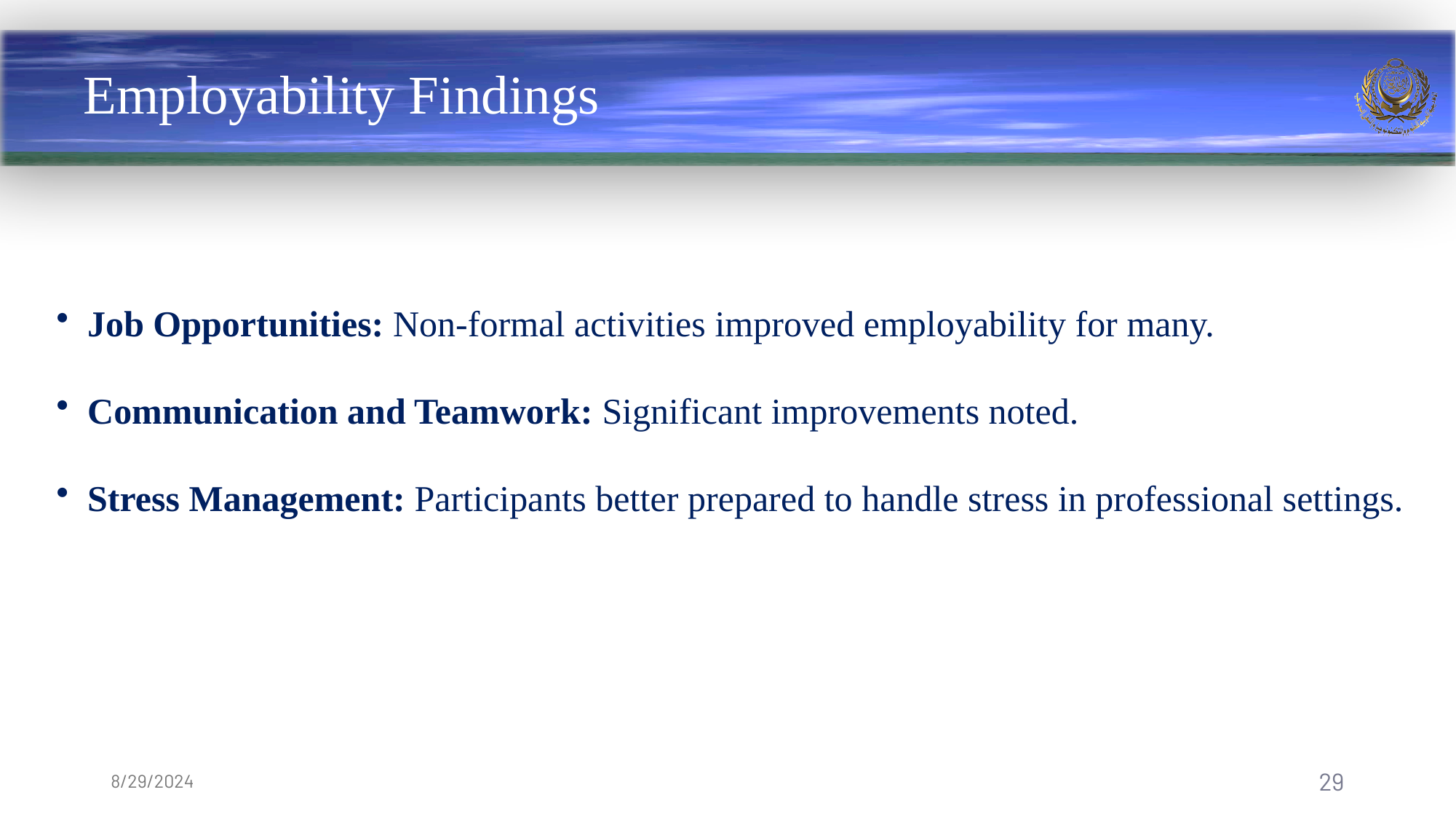

# Employability Findings

  Job Opportunities: Non-formal activities improved employability for many.

  Communication and Teamwork: Significant improvements noted.

  Stress Management: Participants better prepared to handle stress in professional settings.

8/29/2024

29